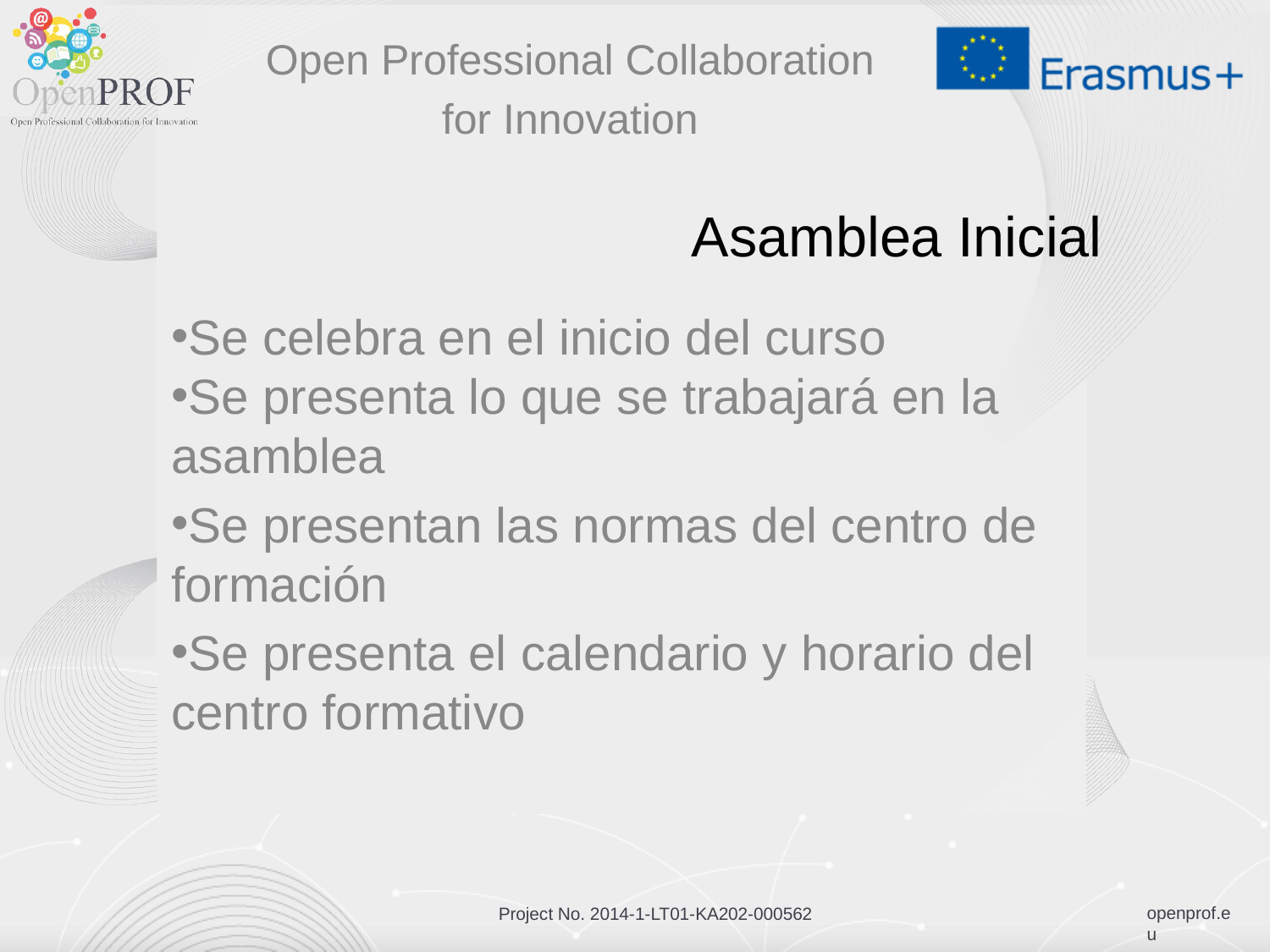

Open Professional Collaboration
for Innovation
# Asamblea Inicial
Se celebra en el inicio del curso
Se presenta lo que se trabajará en la asamblea
Se presentan las normas del centro de formación
Se presenta el calendario y horario del centro formativo